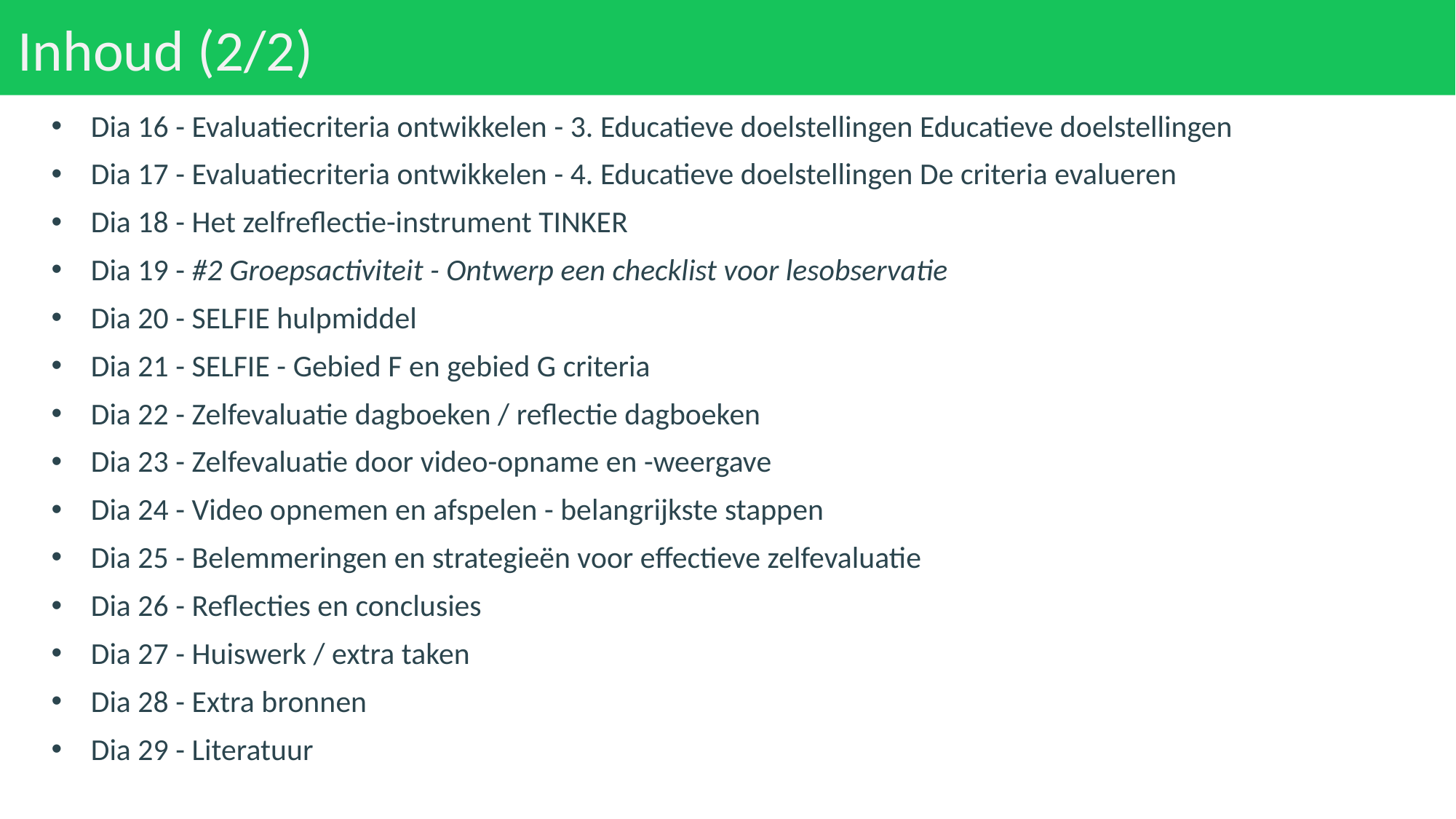

# Inhoud (2/2)
Dia 16 - Evaluatiecriteria ontwikkelen - 3. Educatieve doelstellingen Educatieve doelstellingen
Dia 17 - Evaluatiecriteria ontwikkelen - 4. Educatieve doelstellingen De criteria evalueren
Dia 18 - Het zelfreflectie-instrument TINKER
Dia 19 - #2 Groepsactiviteit - Ontwerp een checklist voor lesobservatie
Dia 20 - SELFIE hulpmiddel
Dia 21 - SELFIE - Gebied F en gebied G criteria
Dia 22 - Zelfevaluatie dagboeken / reflectie dagboeken
Dia 23 - Zelfevaluatie door video-opname en -weergave
Dia 24 - Video opnemen en afspelen - belangrijkste stappen
Dia 25 - Belemmeringen en strategieën voor effectieve zelfevaluatie
Dia 26 - Reflecties en conclusies
Dia 27 - Huiswerk / extra taken
Dia 28 - Extra bronnen
Dia 29 - Literatuur